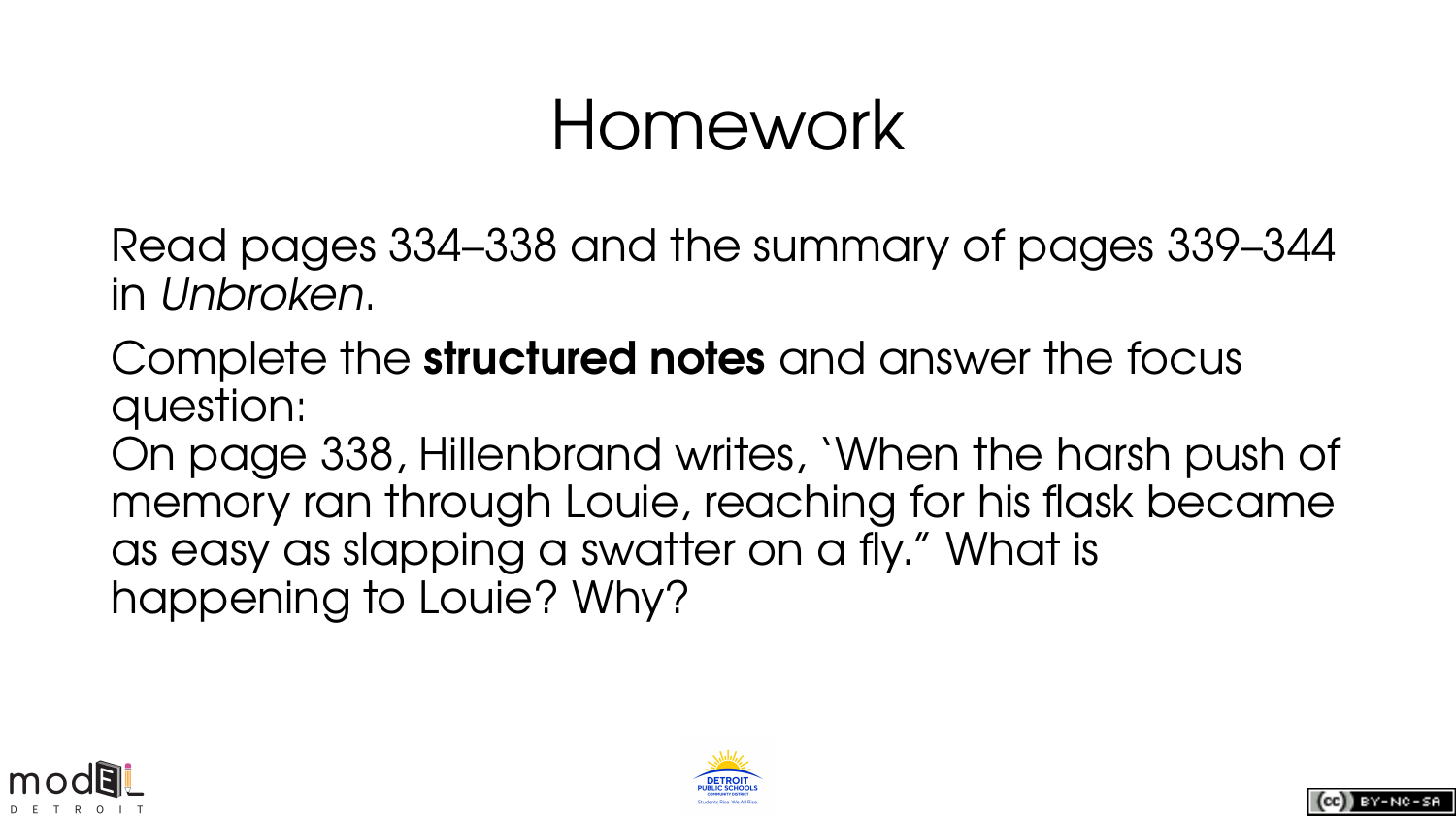

# Homework
Read pages 334–338 and the summary of pages 339–344 in Unbroken.
Complete the structured notes and answer the focus question:
On page 338, Hillenbrand writes, ‘When the harsh push of memory ran through Louie, reaching for his flask became as easy as slapping a swatter on a fly.” What is happening to Louie? Why?